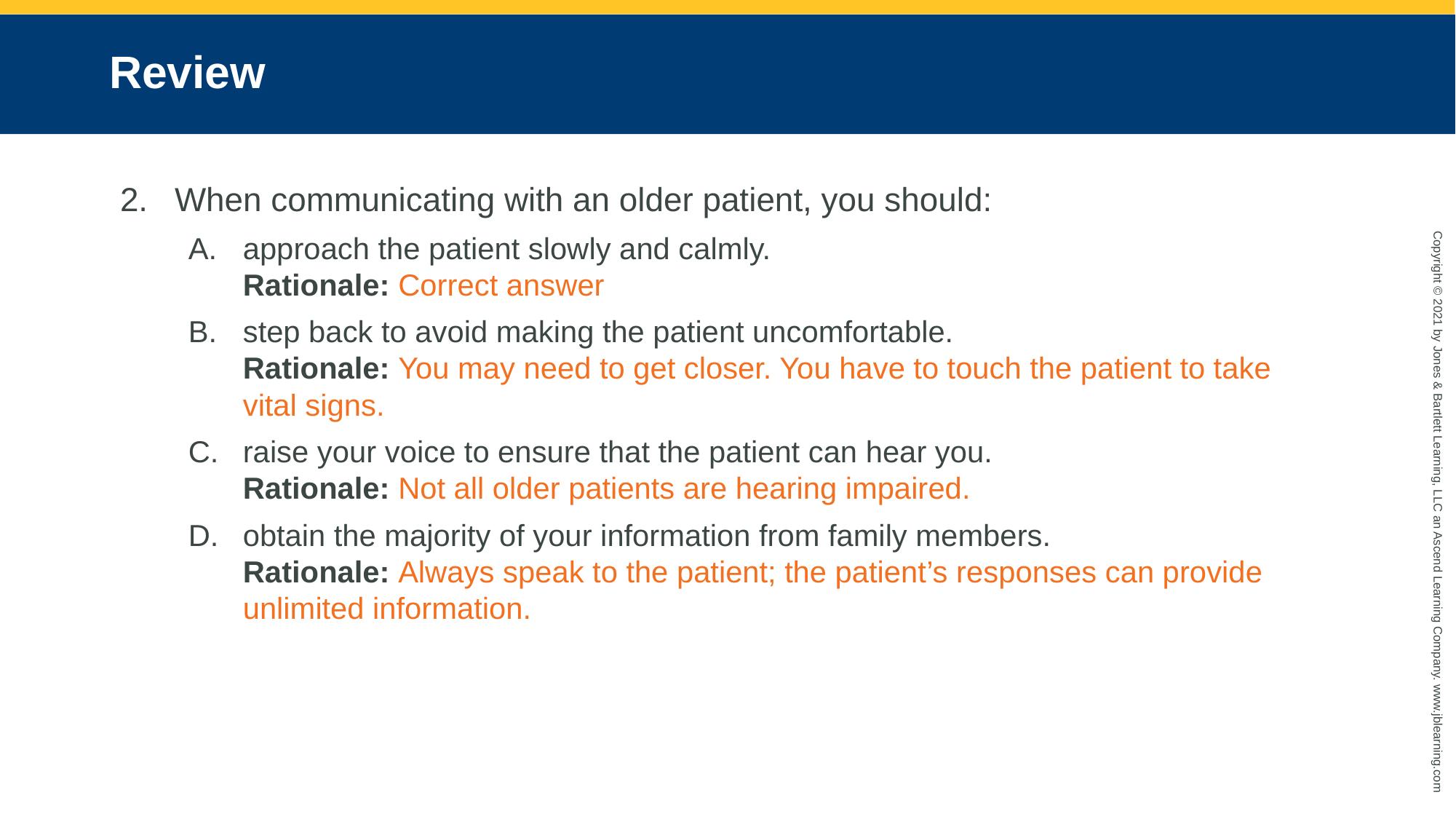

# Review
When communicating with an older patient, you should:
approach the patient slowly and calmly.
Rationale: Correct answer
step back to avoid making the patient uncomfortable.
Rationale: You may need to get closer. You have to touch the patient to take vital signs.
raise your voice to ensure that the patient can hear you.
Rationale: Not all older patients are hearing impaired.
obtain the majority of your information from family members.
Rationale: Always speak to the patient; the patient’s responses can provide unlimited information.